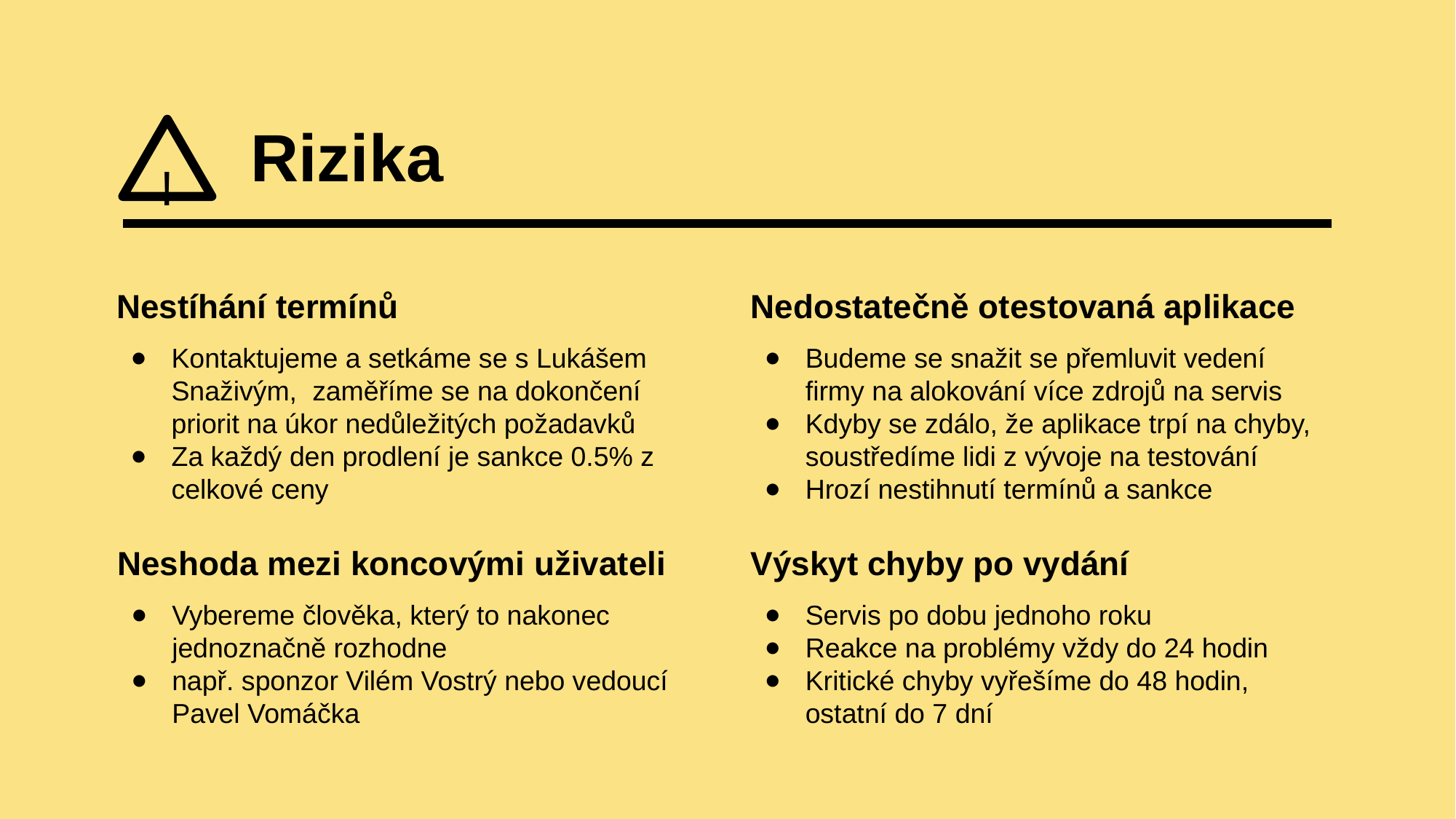

# Rizika
!
Nestíhání termínů
Kontaktujeme a setkáme se s Lukášem Snaživým,  zaměříme se na dokončení priorit na úkor nedůležitých požadavků
Za každý den prodlení je sankce 0.5% z celkové ceny
Nedostatečně otestovaná aplikace
Budeme se snažit se přemluvit vedení firmy na alokování více zdrojů na servis
Kdyby se zdálo, že aplikace trpí na chyby, soustředíme lidi z vývoje na testování
Hrozí nestihnutí termínů a sankce
Neshoda mezi koncovými uživateli
Vybereme člověka, který to nakonec jednoznačně rozhodne
např. sponzor Vilém Vostrý nebo vedoucí Pavel Vomáčka
Výskyt chyby po vydání
Servis po dobu jednoho roku
Reakce na problémy vždy do 24 hodin
Kritické chyby vyřešíme do 48 hodin, ostatní do 7 dní